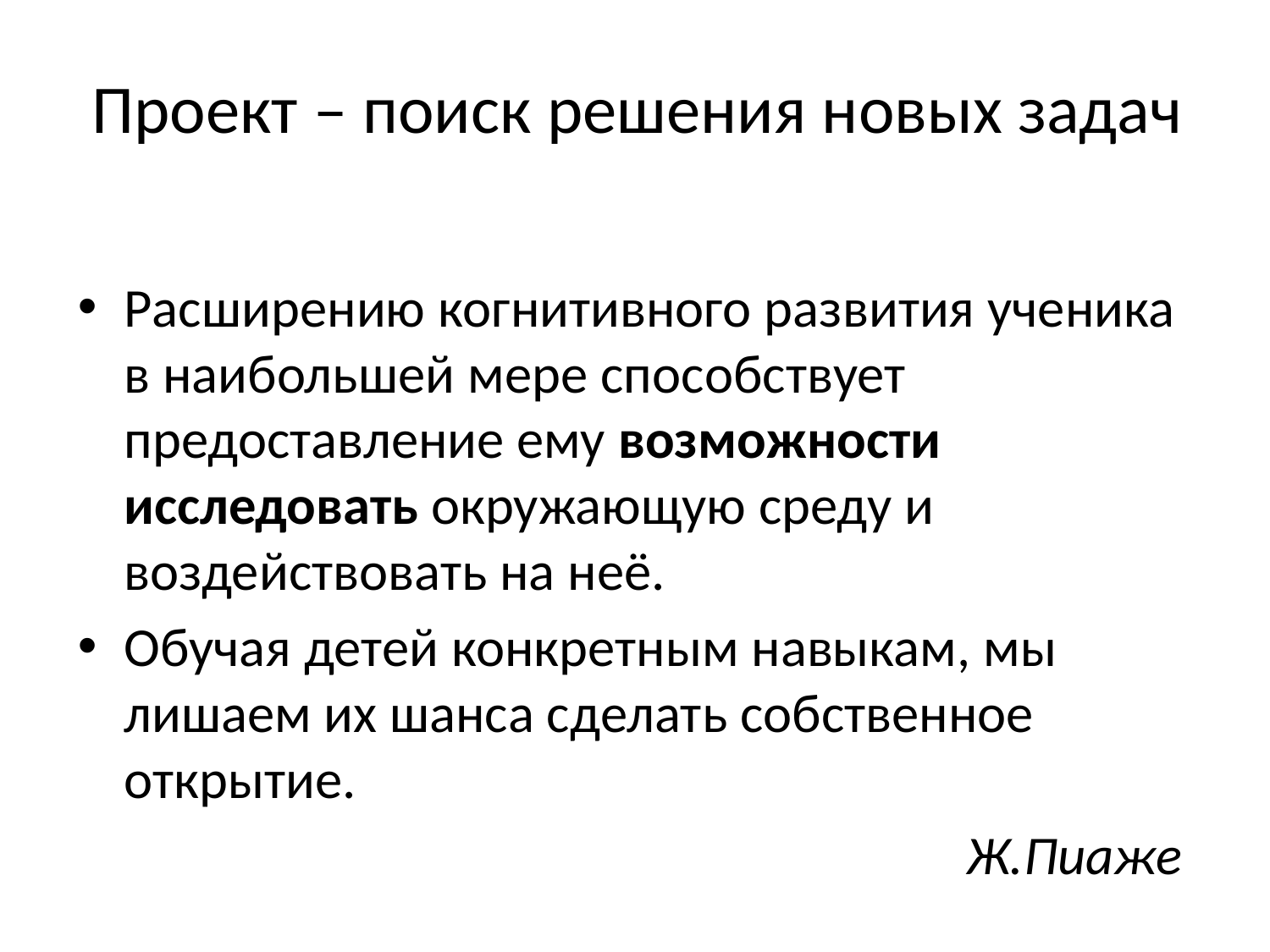

# Проект – поиск решения новых задач
Расширению когнитивного развития ученика в наибольшей мере способствует предоставление ему возможности исследовать окружающую среду и воздействовать на неё.
Обучая детей конкретным навыкам, мы лишаем их шанса сделать собственное открытие.
Ж.Пиаже